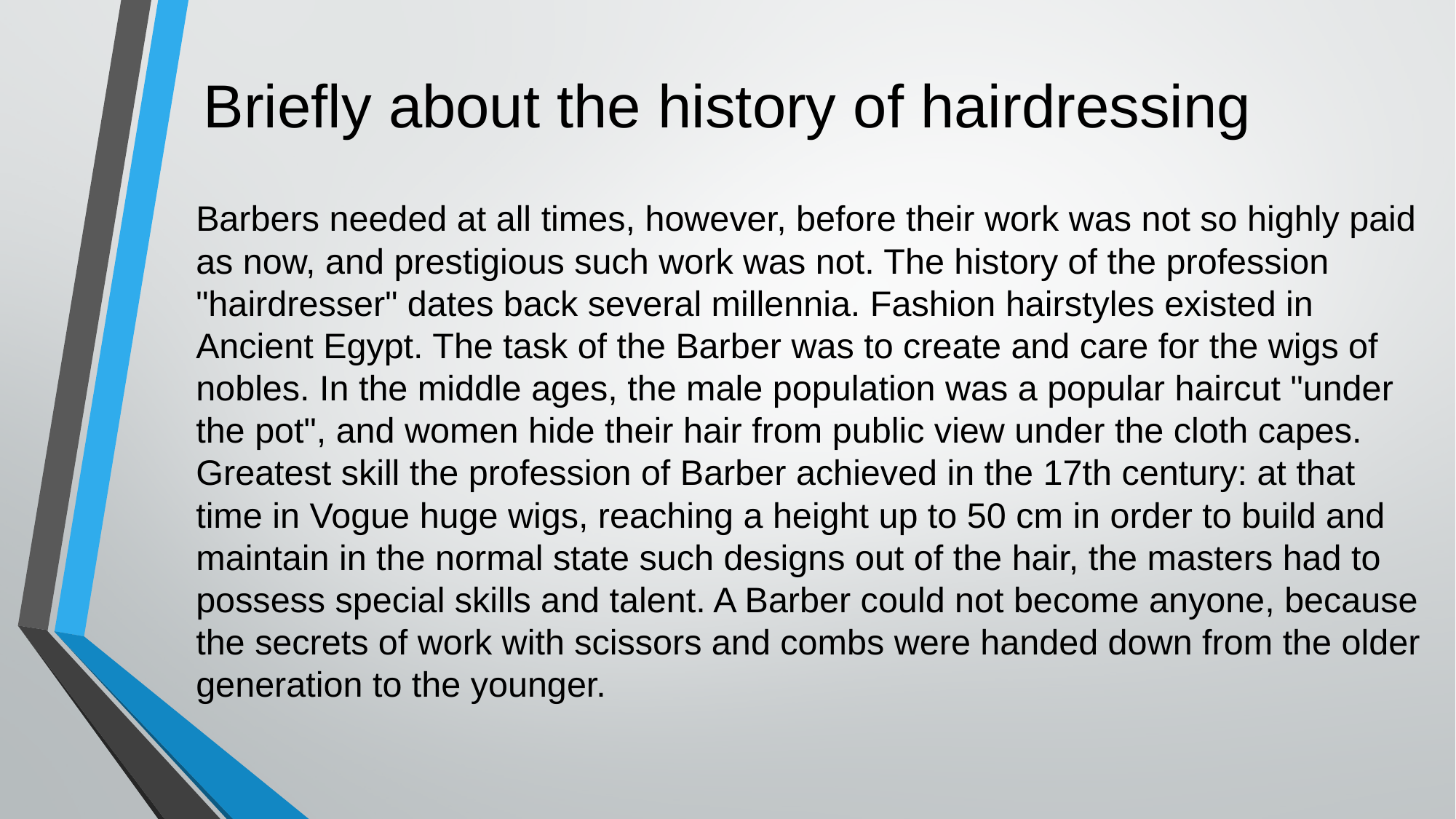

# Briefly about the history of hairdressing
Barbers needed at all times, however, before their work was not so highly paid as now, and prestigious such work was not. The history of the profession "hairdresser" dates back several millennia. Fashion hairstyles existed in Ancient Egypt. The task of the Barber was to create and care for the wigs of nobles. In the middle ages, the male population was a popular haircut "under the pot", and women hide their hair from public view under the cloth capes. Greatest skill the profession of Barber achieved in the 17th century: at that time in Vogue huge wigs, reaching a height up to 50 cm in order to build and maintain in the normal state such designs out of the hair, the masters had to possess special skills and talent. A Barber could not become anyone, because the secrets of work with scissors and combs were handed down from the older generation to the younger.